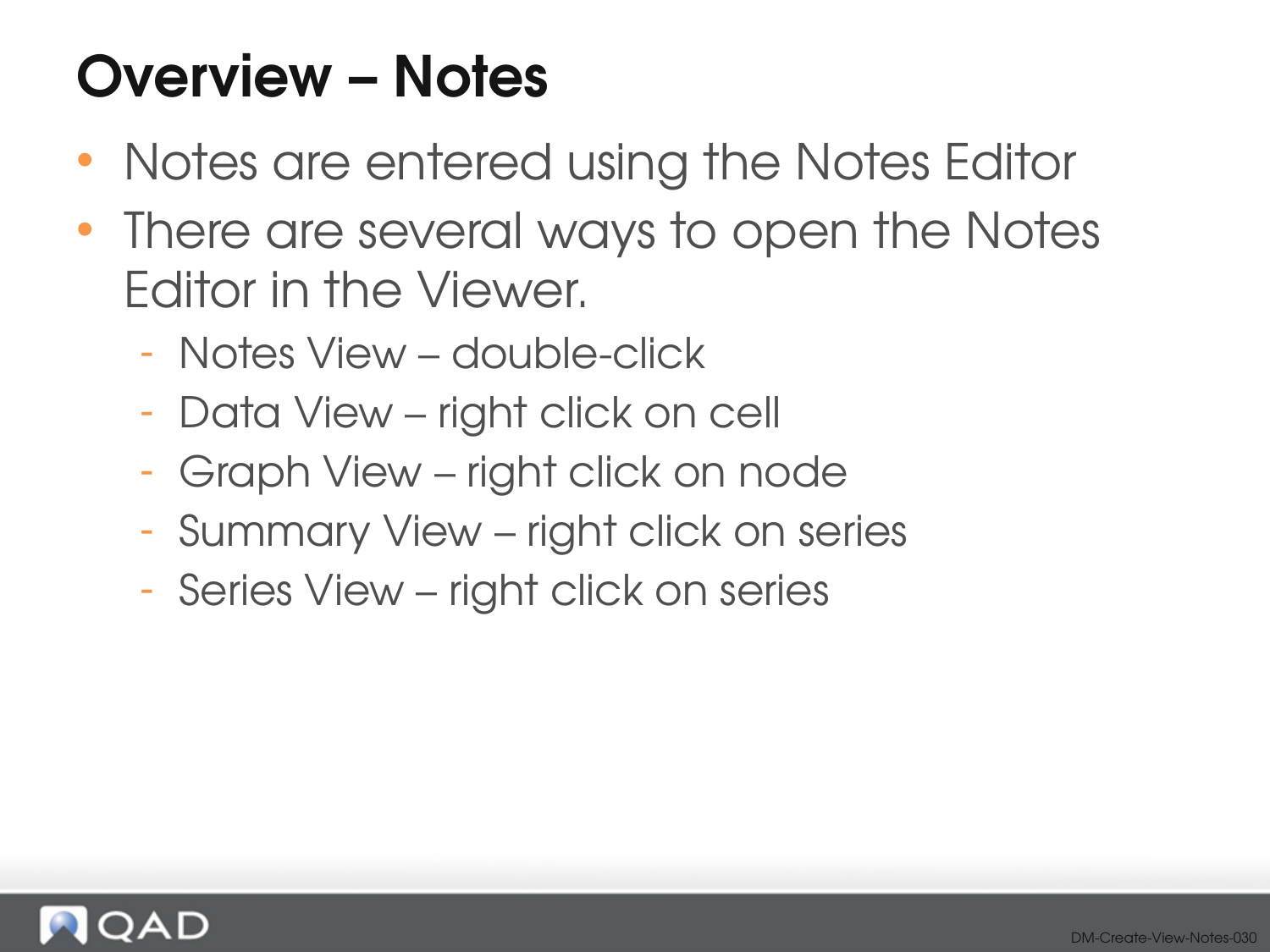

# Overview – Notes
Notes are entered using the Notes Editor
There are several ways to open the Notes Editor in the Viewer.
Notes View – double-click
Data View – right click on cell
Graph View – right click on node
Summary View – right click on series
Series View – right click on series

DM-Create-View-Notes-030